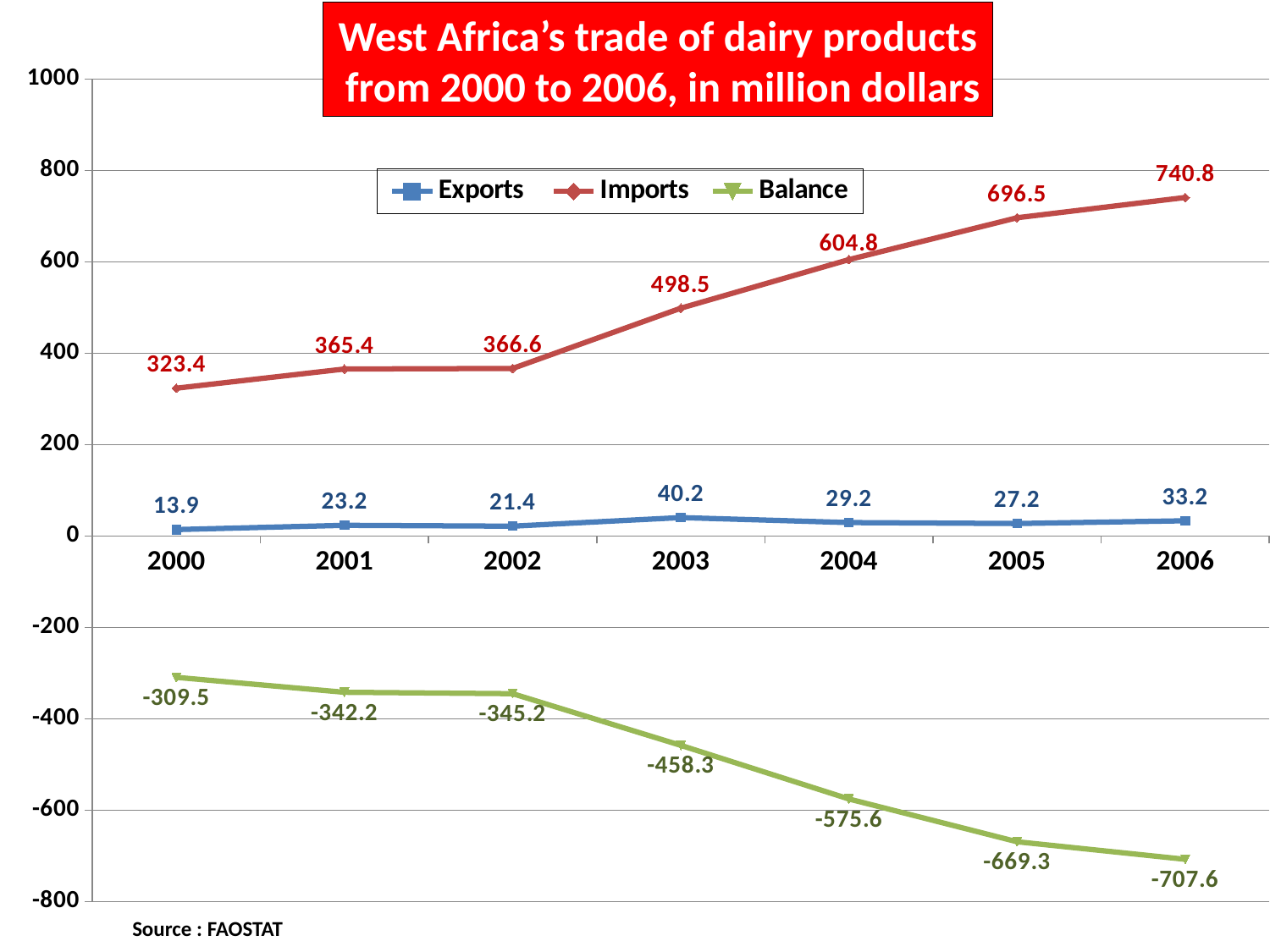

### Chart

| Category | Exports  | Imports | Balance |
|---|---|---|---|
| 2000 | 13.9 | 323.3999999999997 | -309.5 |
| 2001 | 23.2 | 365.4 | -342.2 |
| 2002 | 21.4 | 366.6 | -345.2 |
| 2003 | 40.2 | 498.5 | -458.3 |
| 2004 | 29.2 | 604.8 | -575.6 |
| 2005 | 27.2 | 696.5 | -669.3 |
| 2006 | 33.2 | 740.8 | -707.6 |
West Africa’s trade of dairy products
 from 2000 to 2006, in million dollars
Source : FAOSTAT